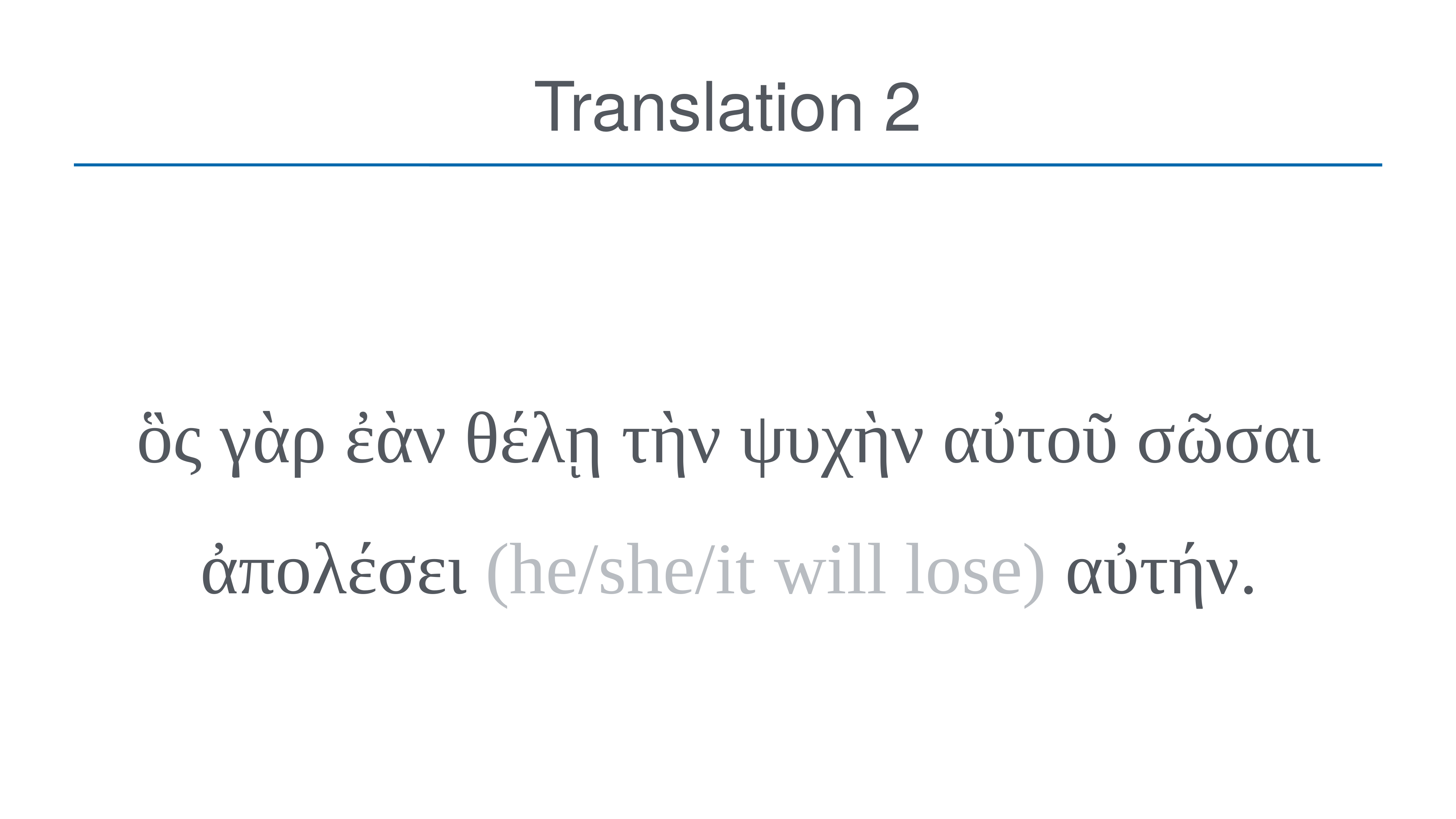

# Translation 2
ὃς γὰρ ἐὰν θέλῃ τὴν ψυχὴν αὐτοῦ σῶσαι ἀπολέσει (he/she/it will lose) αὐτήν.